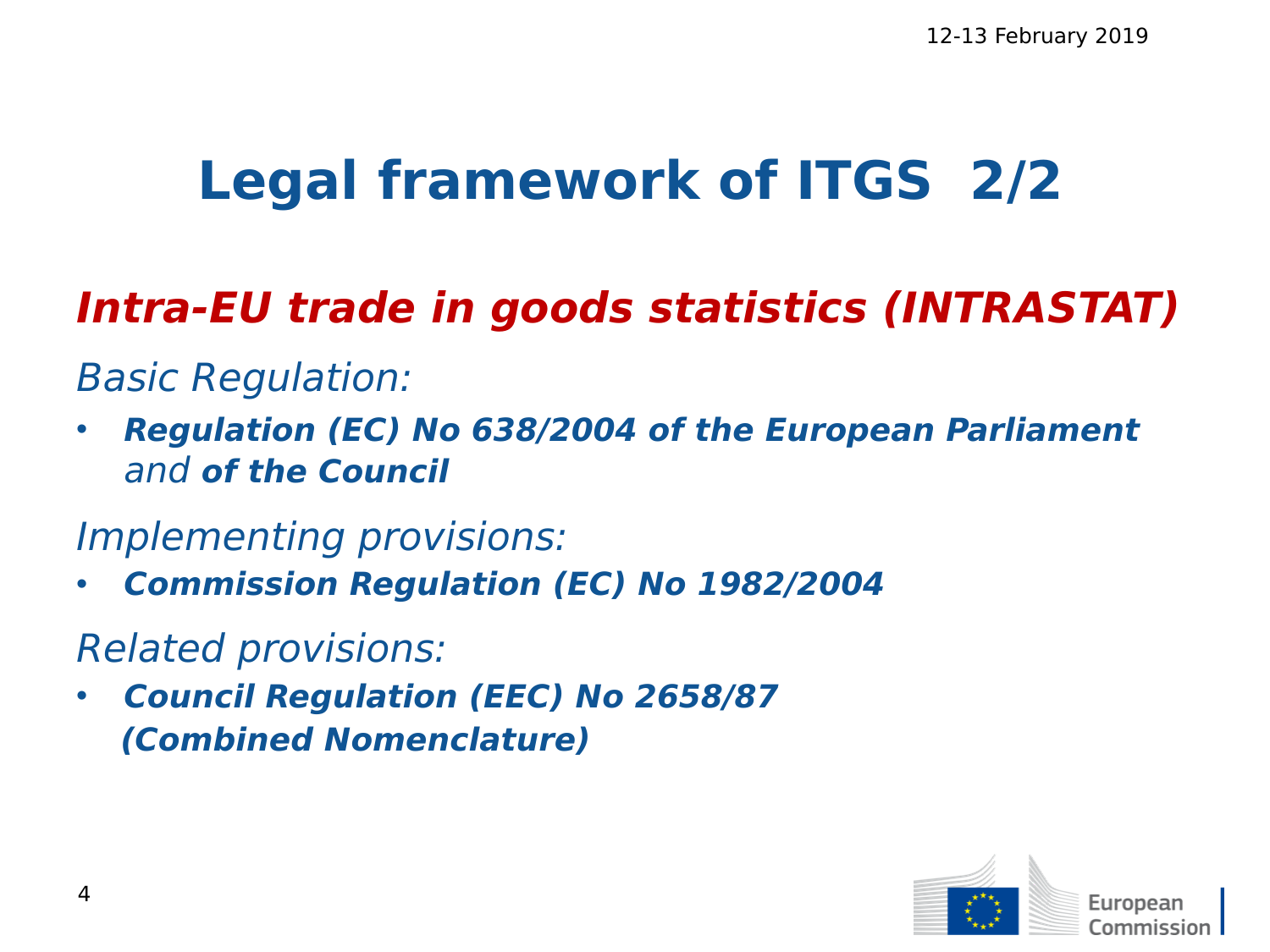

12-13 February 2019
Legal framework of ITGS  2/2
Intra-EU trade in goods statistics (INTRASTAT)
Basic Regulation:
Regulation (EC) No 638/2004 of the European Parliament and of the Council
Implementing provisions:
Commission Regulation (EC) No 1982/2004
Related provisions:
Council Regulation (EEC) No 2658/87
    (Combined Nomenclature)

4